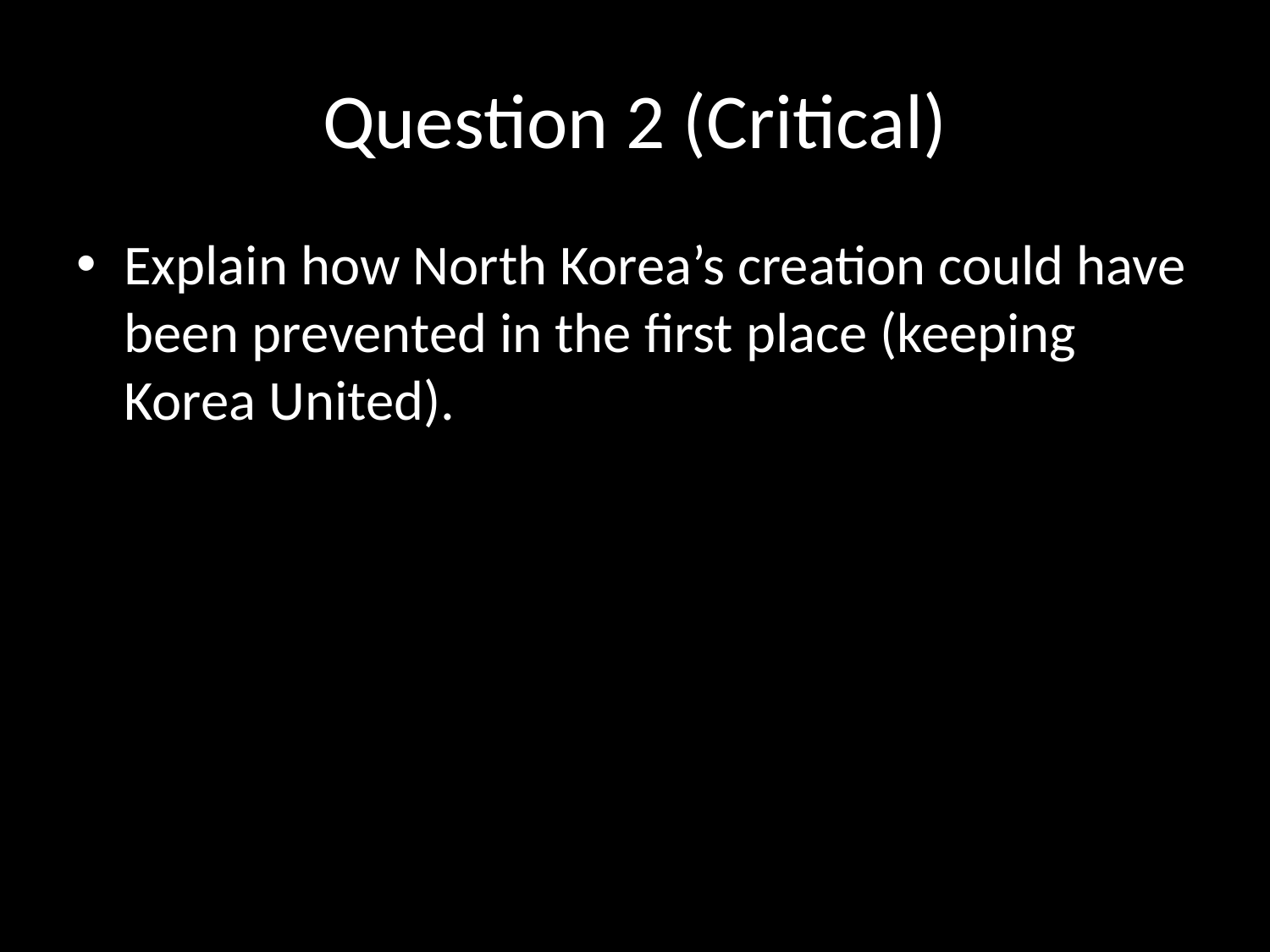

# Question 2 (Critical)
Explain how North Korea’s creation could have been prevented in the first place (keeping Korea United).